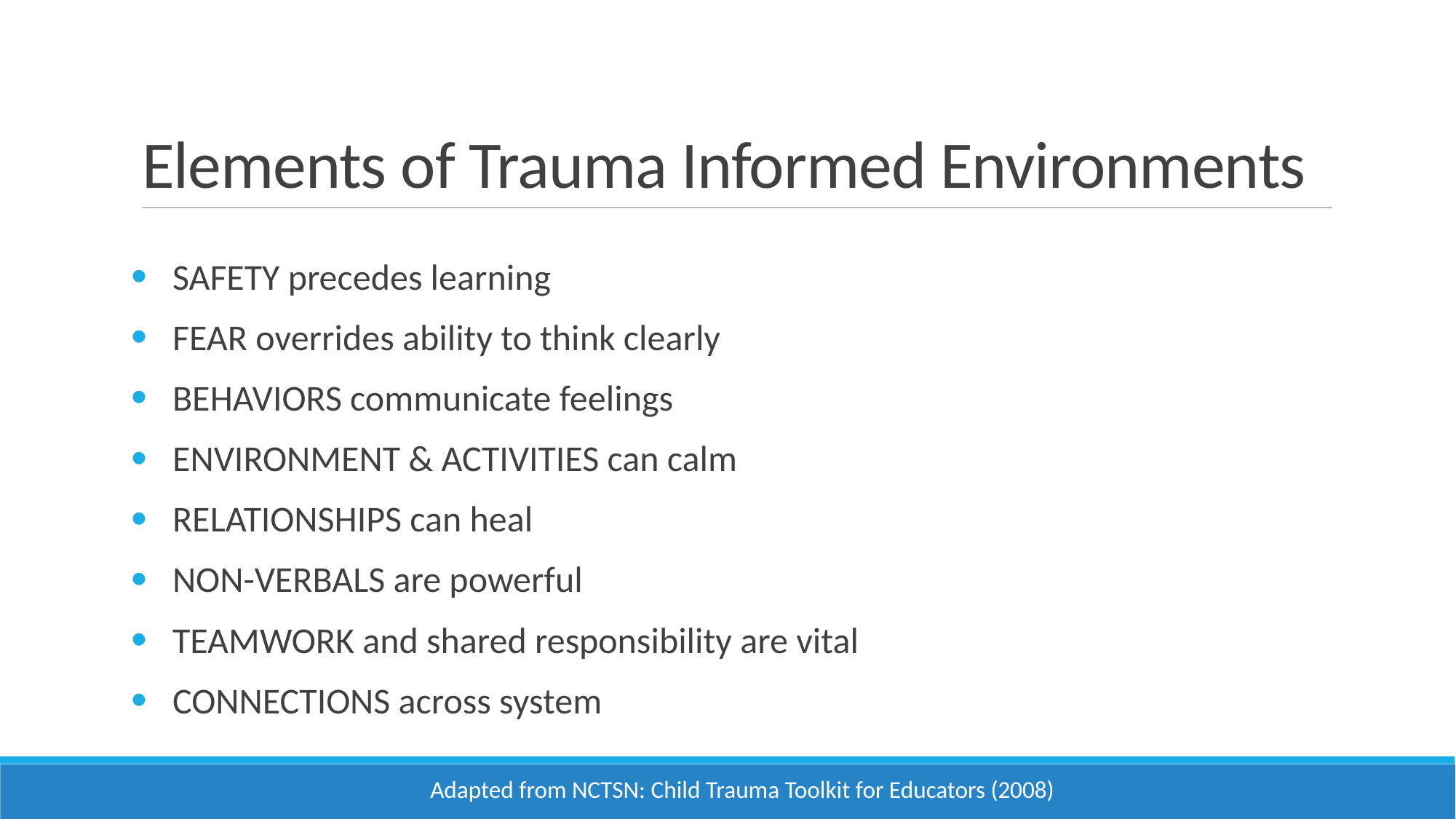

# Elements of Trauma Informed Environments
SAFETY precedes learning
FEAR overrides ability to think clearly
BEHAVIORS communicate feelings
ENVIRONMENT & ACTIVITIES can calm
RELATIONSHIPS can heal
NON-VERBALS are powerful
TEAMWORK and shared responsibility are vital
CONNECTIONS across system
Adapted from NCTSN: Child Trauma Toolkit for Educators (2008)